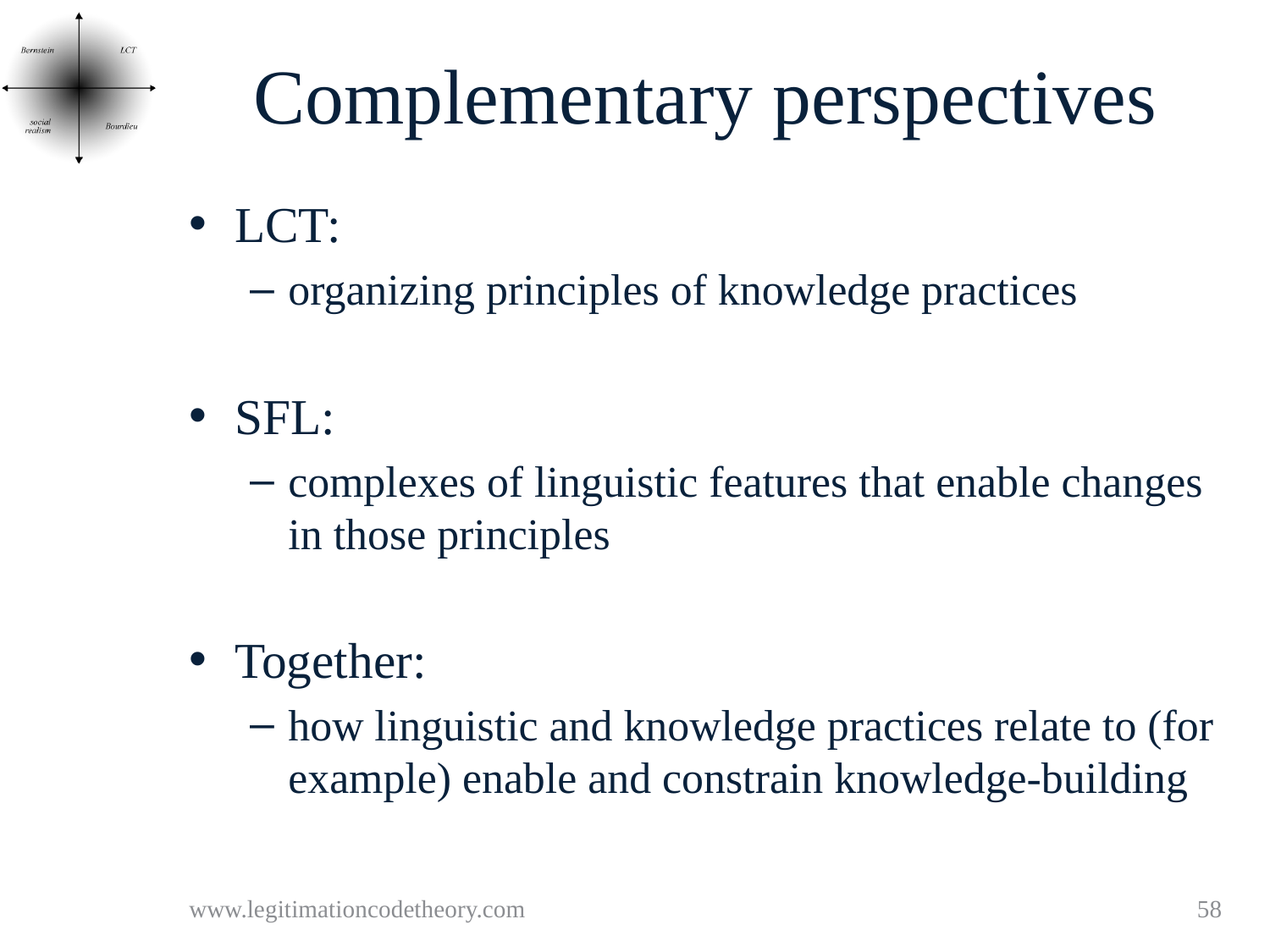

# Complementary perspectives

LCT:
organizing principles of knowledge practices

SFL:
complexes of linguistic features that enable changes in those principles

Together:
how linguistic and knowledge practices relate to (for example) enable and constrain knowledge-building
www.legitimationcodetheory.com
58